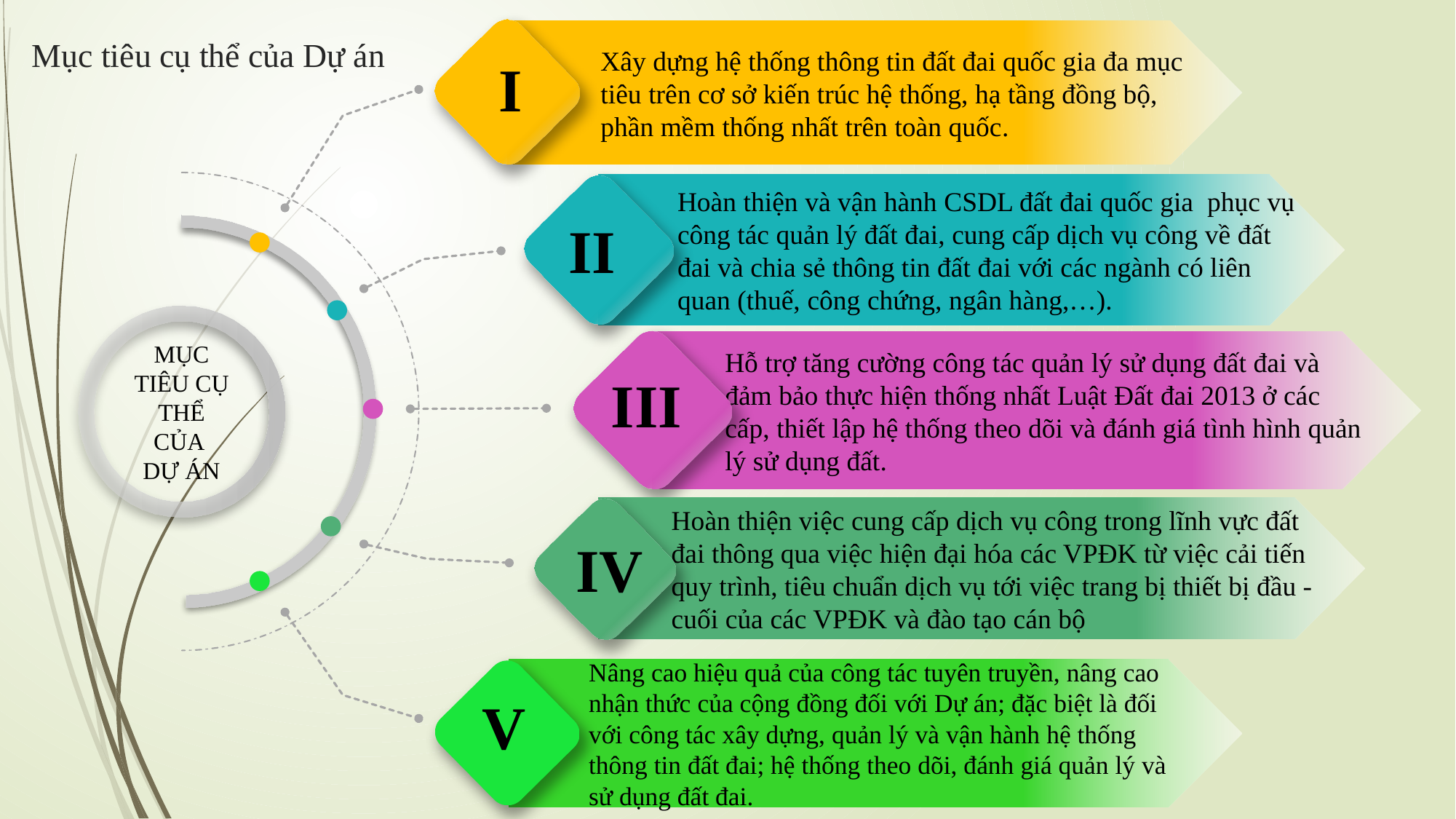

Xây dựng hệ thống thông tin đất đai quốc gia đa mục tiêu trên cơ sở kiến trúc hệ thống, hạ tầng đồng bộ, phần mềm thống nhất trên toàn quốc.

Mục tiêu cụ thể của Dự án
I

Hoàn thiện và vận hành CSDL đất đai quốc gia  phục vụ công tác quản lý đất đai, cung cấp dịch vụ công về đất đai và chia sẻ thông tin đất đai với các ngành có liên quan (thuế, công chứng, ngân hàng,…).

II

MỤC TIÊU CỤ THỂ CỦA
DỰ ÁN
Hỗ trợ tăng cường công tác quản lý sử dụng đất đai và đảm bảo thực hiện thống nhất Luật Đất đai 2013 ở các cấp, thiết lập hệ thống theo dõi và đánh giá tình hình quản lý sử dụng đất.

III

Hoàn thiện việc cung cấp dịch vụ công trong lĩnh vực đất đai thông qua việc hiện đại hóa các VPĐK từ việc cải tiến quy trình, tiêu chuẩn dịch vụ tới việc trang bị thiết bị đầu - cuối của các VPĐK và đào tạo cán bộ

IV

Nâng cao hiệu quả của công tác tuyên truyền, nâng cao nhận thức của cộng đồng đối với Dự án; đặc biệt là đối với công tác xây dựng, quản lý và vận hành hệ thống thông tin đất đai; hệ thống theo dõi, đánh giá quản lý và sử dụng đất đai.

V